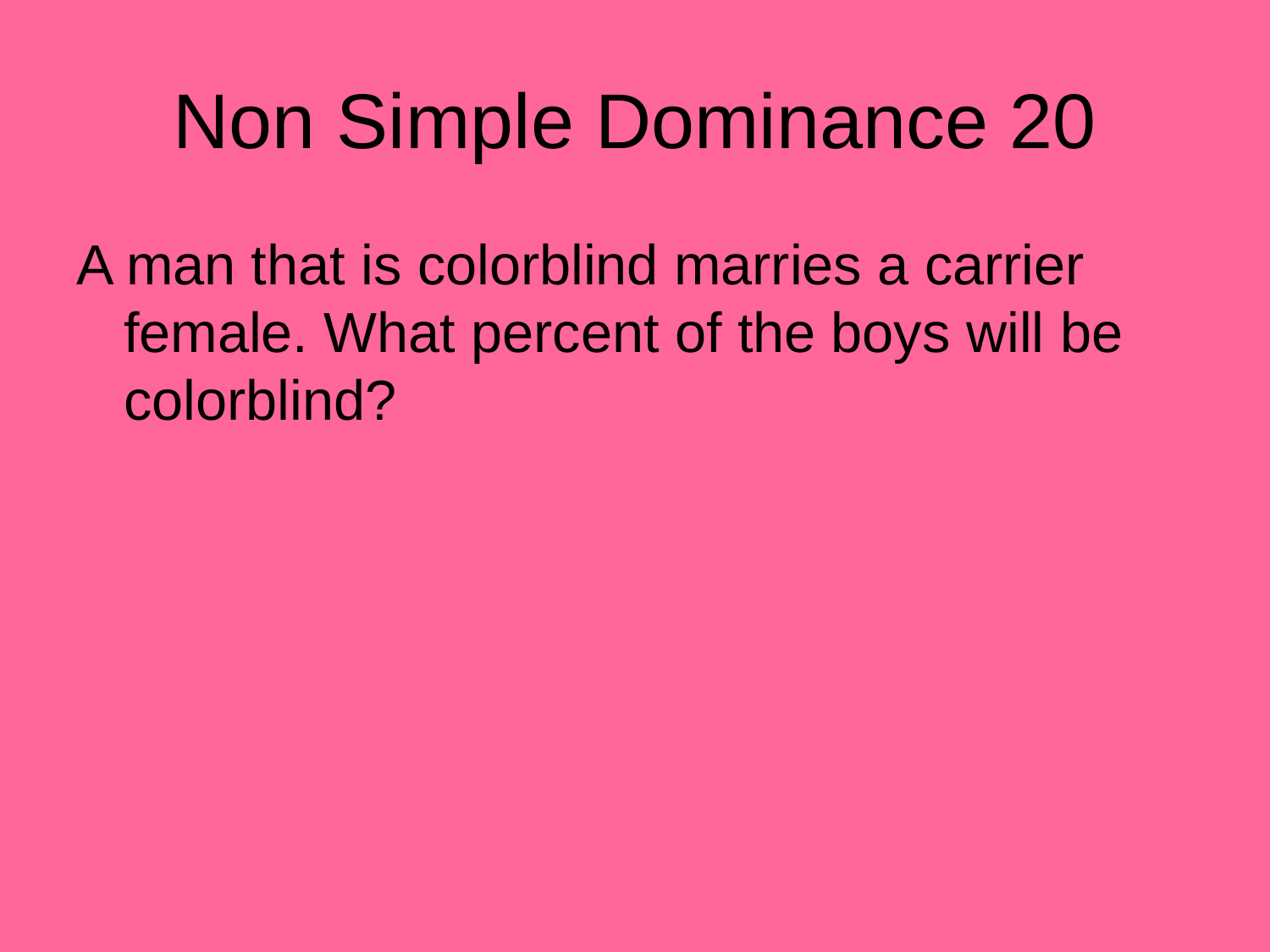

# Non Simple Dominance 20
A man that is colorblind marries a carrier female. What percent of the boys will be colorblind?